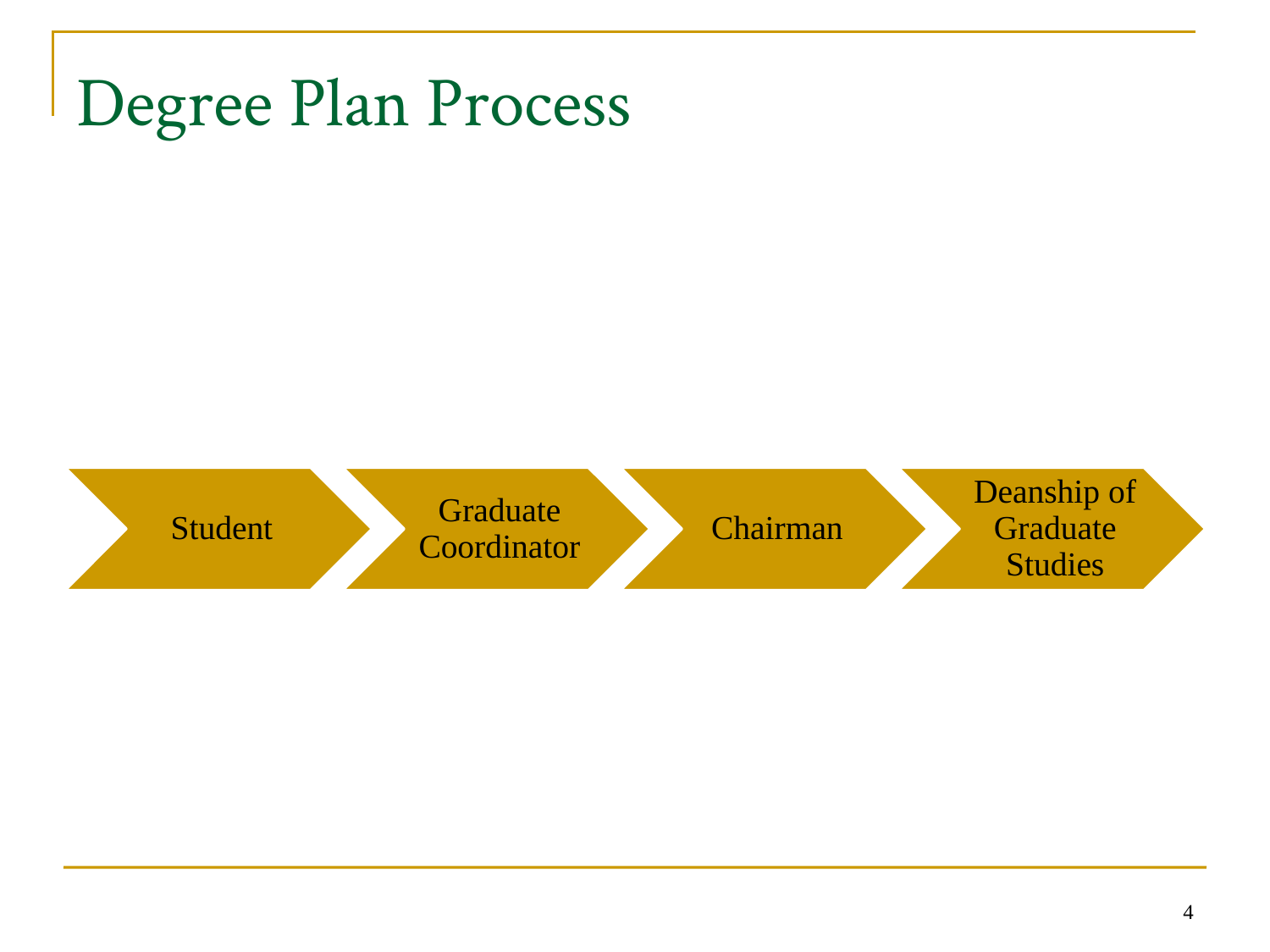

# Degree Plan Process
Student
Graduate Coordinator
Chairman
Deanship of Graduate Studies
4